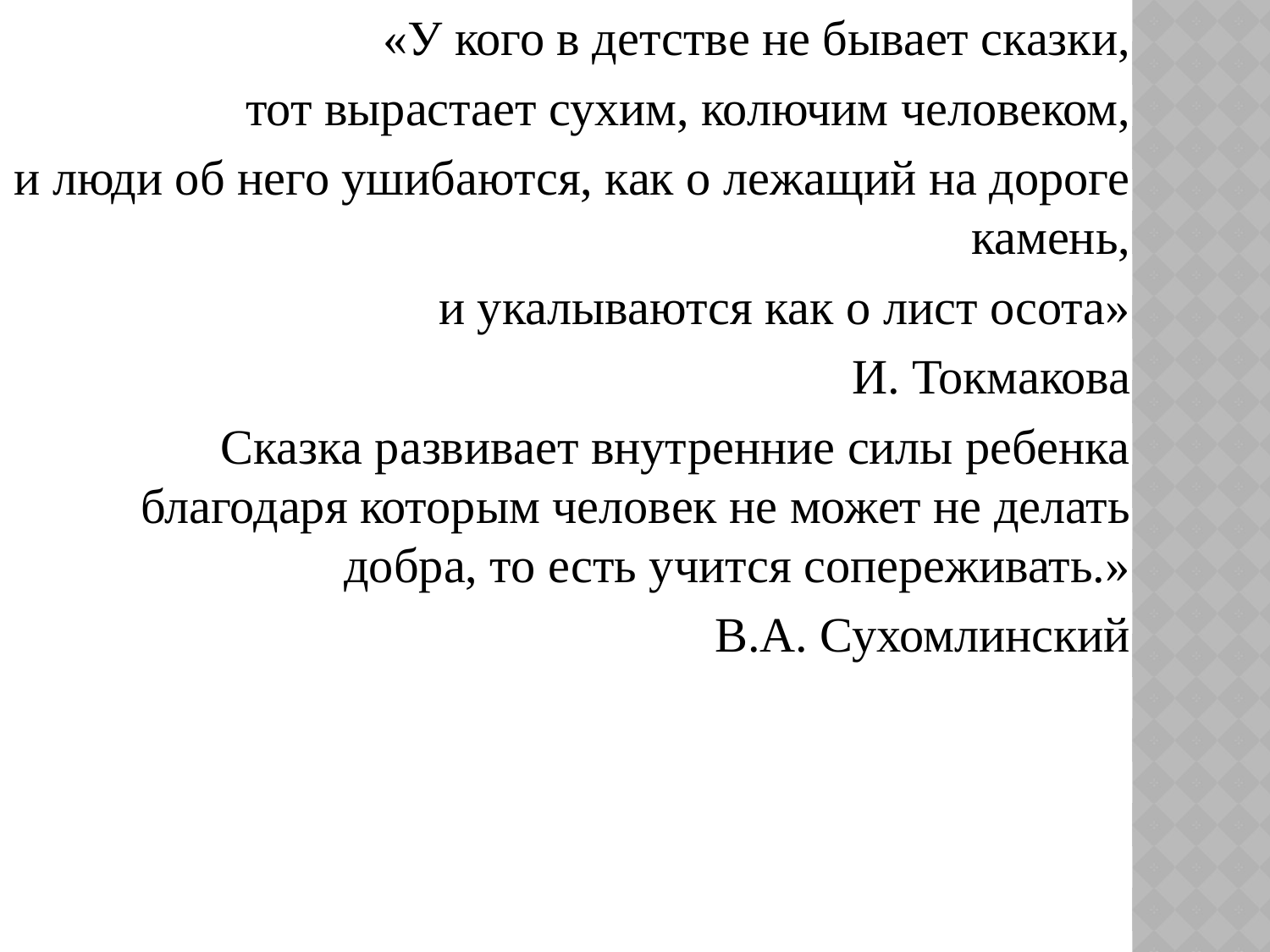

«У кого в детстве не бывает сказки,
тот вырастает сухим, колючим человеком,
и люди об него ушибаются, как о лежащий на дороге камень,
и укалываются как о лист осота»
И. Токмакова
Сказка развивает внутренние силы ребенка благодаря которым человек не может не делать добра, то есть учится сопереживать.»
В.А. Сухомлинский